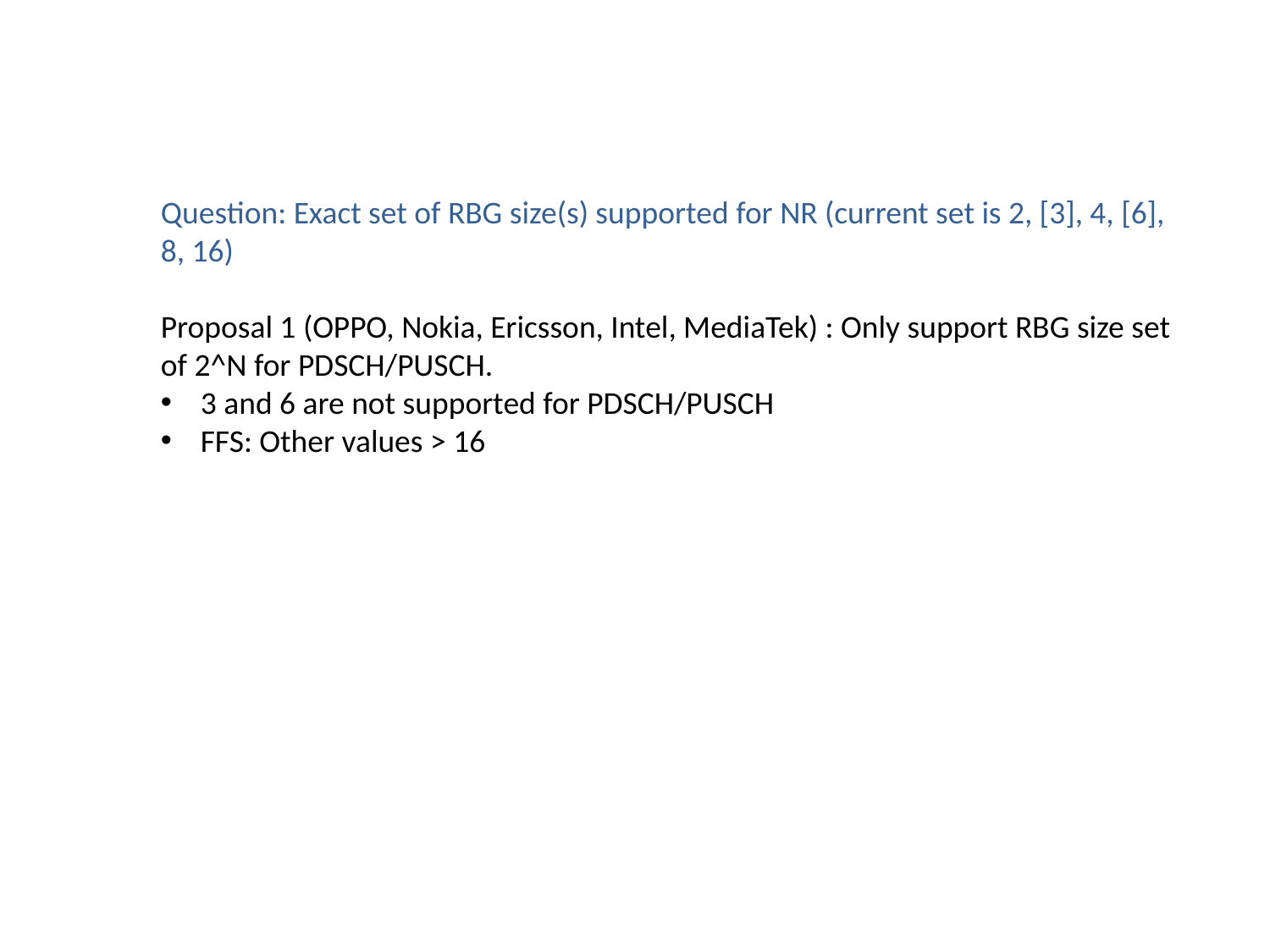

Question: Exact set of RBG size(s) supported for NR (current set is 2, [3], 4, [6], 8, 16)

Proposal 1 (OPPO, Nokia, Ericsson, Intel, MediaTek) : Only support RBG size set of 2^N for PDSCH/PUSCH.
3 and 6 are not supported for PDSCH/PUSCH
FFS: Other values > 16